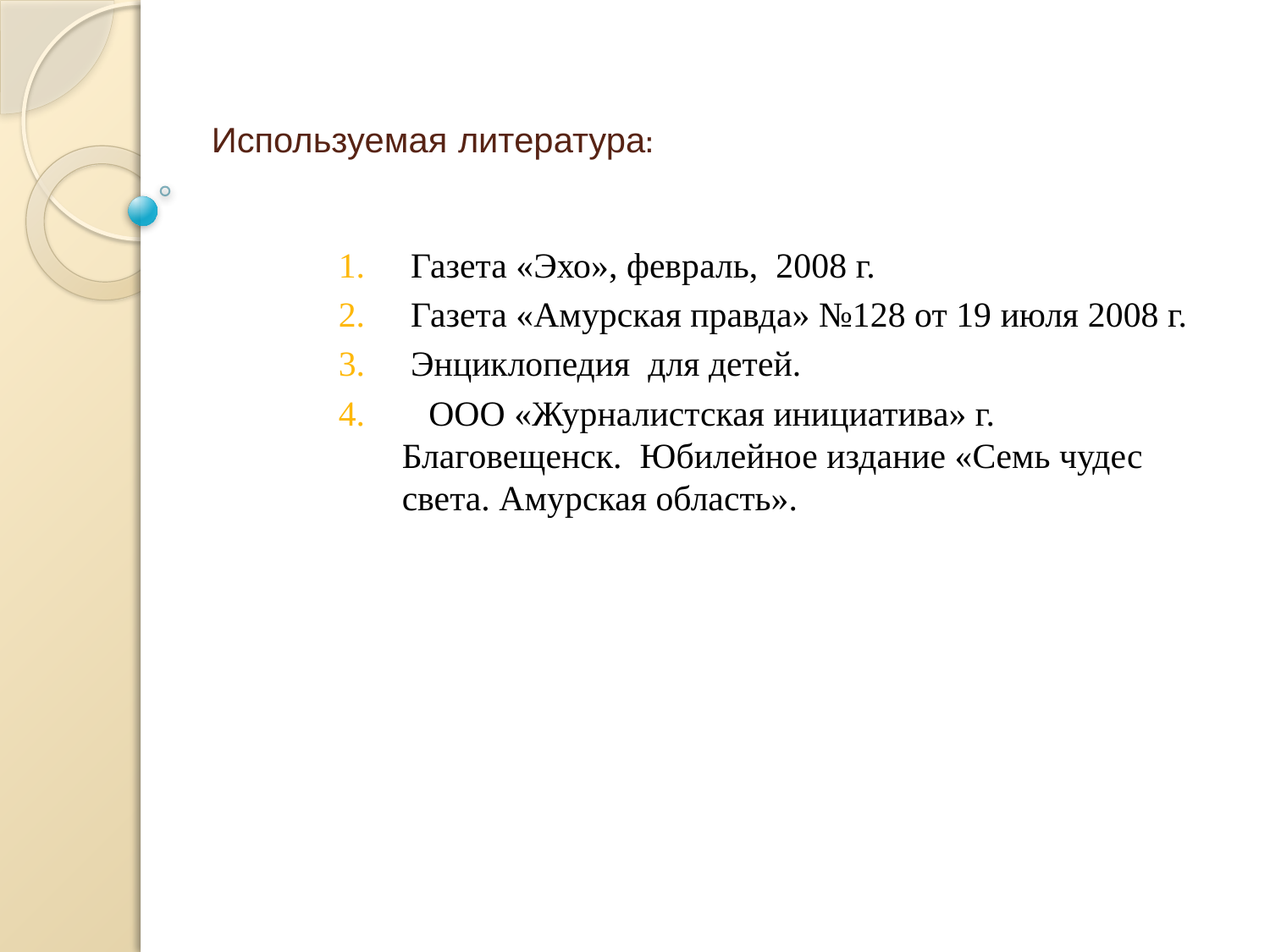

# Используемая литература:

 Газета «Эхо», февраль,  2008 г.
 Газета «Амурская правда» №128 от 19 июля 2008 г.
 Энциклопедия  для детей.
   ООО «Журналистская инициатива» г. Благовещенск.  Юбилейное издание «Семь чудес света. Амурская область».